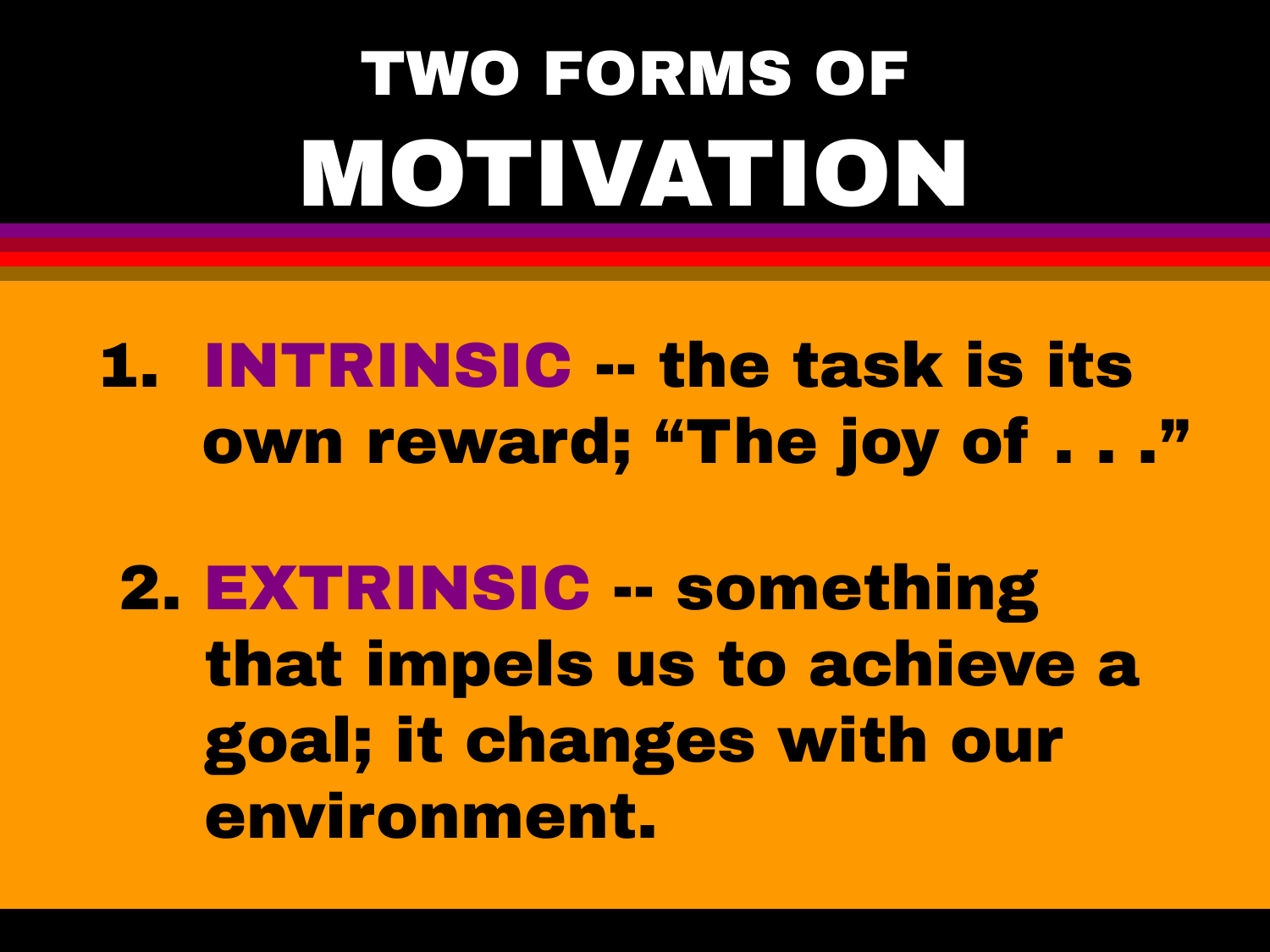

# TWO FORMS OF MOTIVATION
1.  INTRINSIC -- the task is its own reward; “The joy of . . .”
2. EXTRINSIC -- something that impels us to achieve a goal; it changes with our environment.